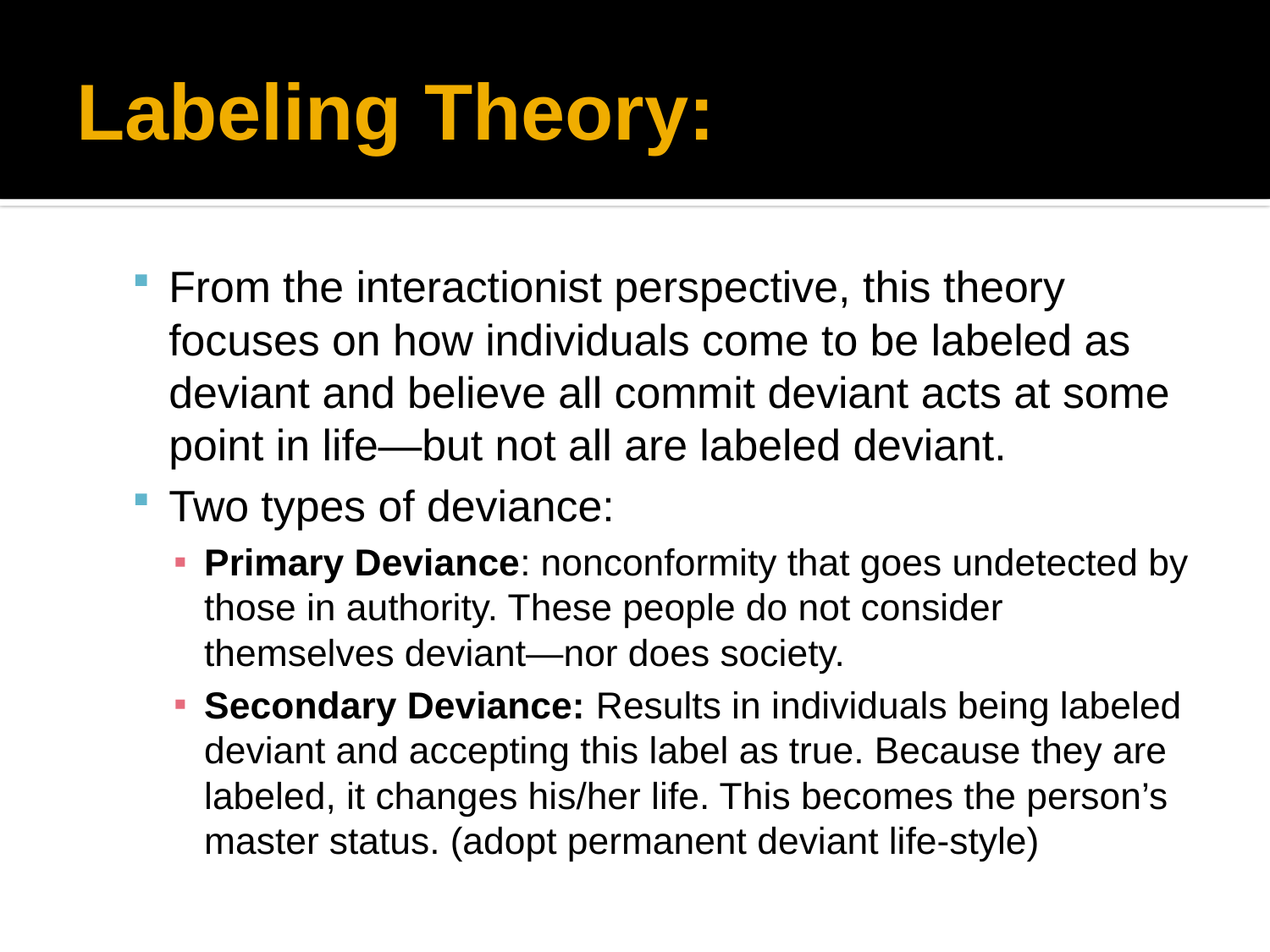

# Labeling Theory:
From the interactionist perspective, this theory focuses on how individuals come to be labeled as deviant and believe all commit deviant acts at some point in life—but not all are labeled deviant.
Two types of deviance:
Primary Deviance: nonconformity that goes undetected by those in authority. These people do not consider themselves deviant—nor does society.
Secondary Deviance: Results in individuals being labeled deviant and accepting this label as true. Because they are labeled, it changes his/her life. This becomes the person’s master status. (adopt permanent deviant life-style)